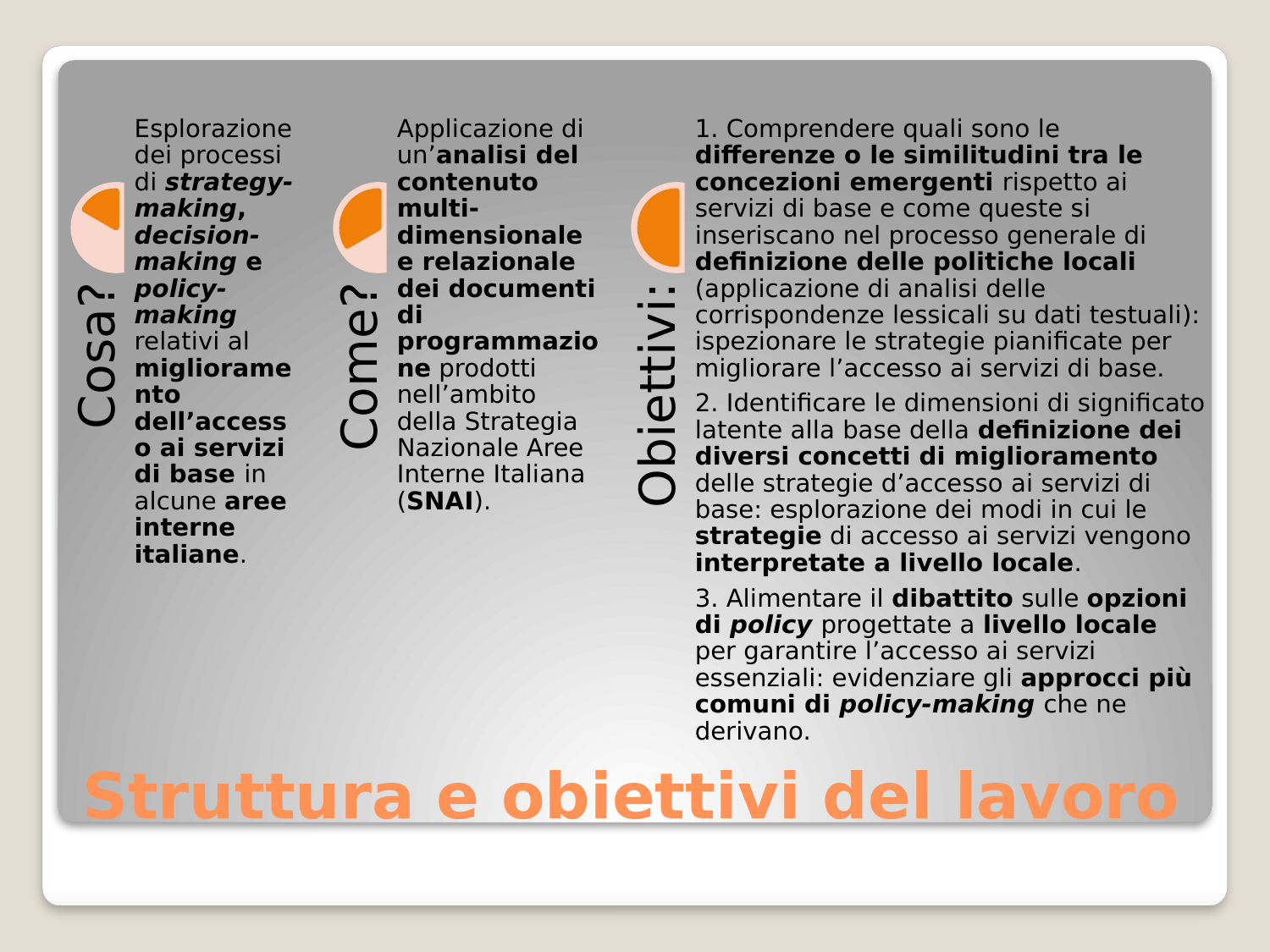

Cosa?
Esplorazione dei processi di strategy-making, decision-making e policy-making relativi al miglioramento dell’accesso ai servizi di base in alcune aree interne italiane.
Come?
Applicazione di un’analisi del contenuto multi-dimensionale e relazionale dei documenti di programmazione prodotti nell’ambito della Strategia Nazionale Aree Interne Italiana (SNAI).
Obiettivi:
1. Comprendere quali sono le differenze o le similitudini tra le concezioni emergenti rispetto ai servizi di base e come queste si inseriscano nel processo generale di definizione delle politiche locali (applicazione di analisi delle corrispondenze lessicali su dati testuali): ispezionare le strategie pianificate per migliorare l’accesso ai servizi di base.
2. Identificare le dimensioni di significato latente alla base della definizione dei diversi concetti di miglioramento delle strategie d’accesso ai servizi di base: esplorazione dei modi in cui le strategie di accesso ai servizi vengono interpretate a livello locale.
3. Alimentare il dibattito sulle opzioni di policy progettate a livello locale per garantire l’accesso ai servizi essenziali: evidenziare gli approcci più comuni di policy-making che ne derivano.
# Struttura e obiettivi del lavoro